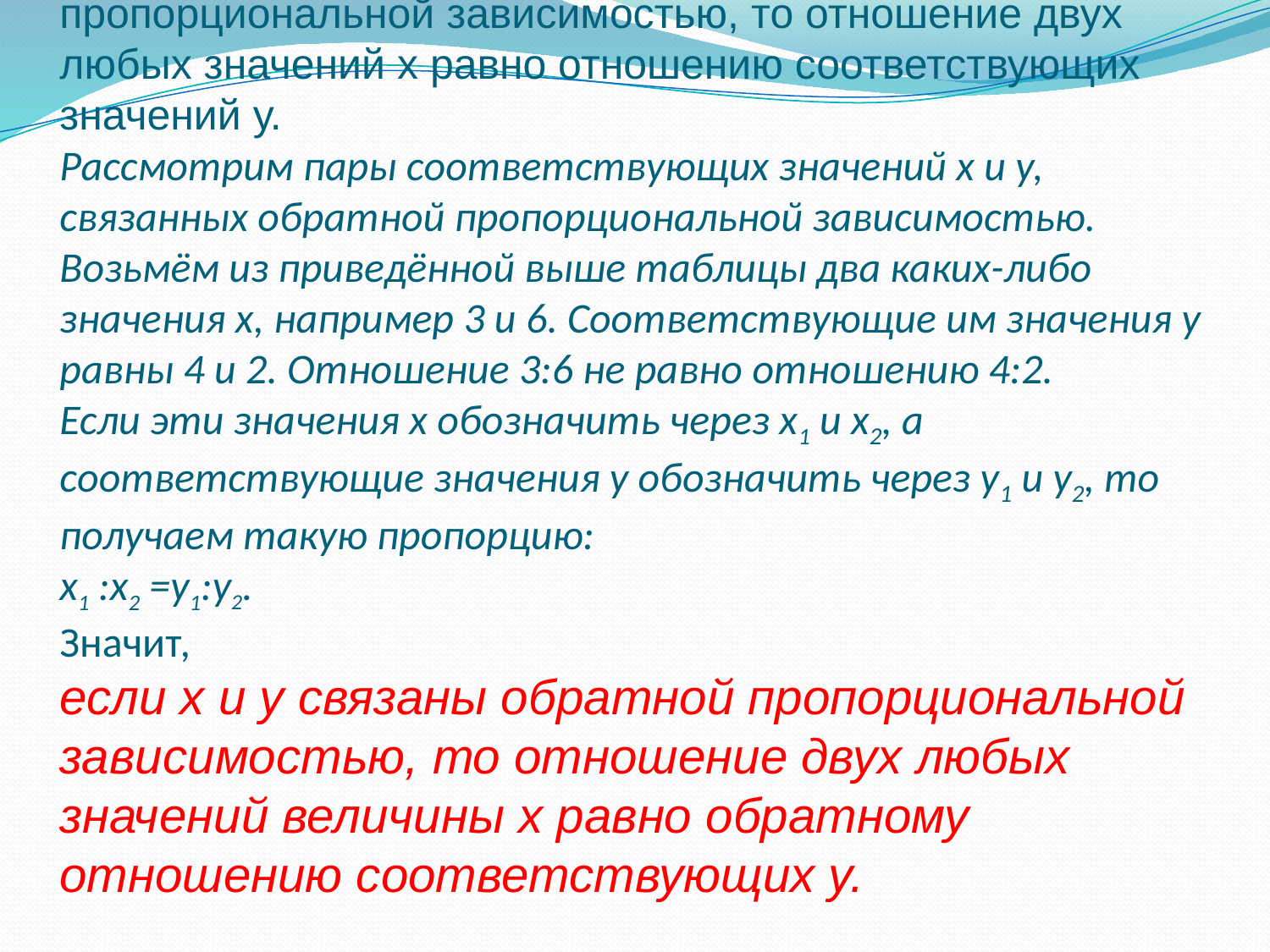

# Мы видели, что если х и у связаны прямой пропорциональной зависимостью, то отношение двух любых значений х равно отношению соответствующих значений у. Рассмотрим пары соответствующих значений х и у, связанных обратной пропорциональной зависимостью. Возьмём из приведённой выше таблицы два каких-либо значения х, например 3 и 6. Соответствующие им значения у равны 4 и 2. Отношение 3:6 не равно отношению 4:2. Если эти значения х обозначить через х1 и х2, а соответствующие значения у обозначить через у1 и у2, то получаем такую пропорцию: х1 :х2 =у1:у2. Значит, если х и у связаны обратной пропорциональной зависимостью, то отношение двух любых значений величины х равно обратному отношению соответствующих у.